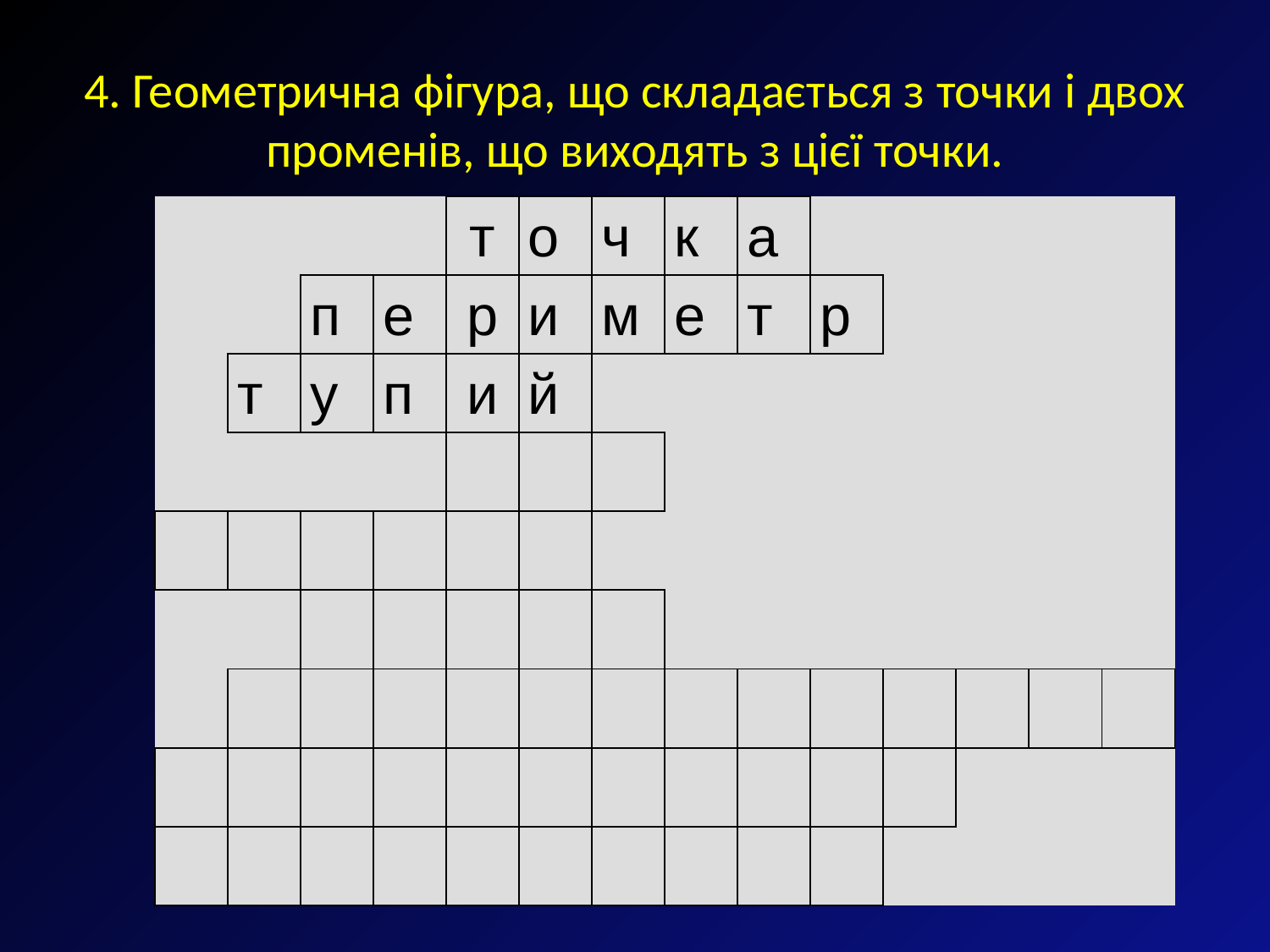

# 4. Геометрична фігура, що складається з точки і двох променів, що виходять з цієї точки.
|  |  |  |  | т | о | ч | к | а |  |  |  |  |  |
| --- | --- | --- | --- | --- | --- | --- | --- | --- | --- | --- | --- | --- | --- |
|  |  | п | е | р | и | м | е | т | р |  |  |  |  |
|  | т | у | п | и | й |  |  |  |  |  |  |  |  |
|  |  |  |  |  |  |  |  |  |  |  |  |  |  |
|  |  |  |  |  |  |  |  |  |  |  |  |  |  |
|  |  |  |  |  |  |  |  |  |  |  |  |  |  |
|  |  |  |  |  |  |  |  |  |  |  |  |  |  |
|  |  |  |  |  |  |  |  |  |  |  |  |  |  |
|  |  |  |  |  |  |  |  |  |  |  |  |  |  |